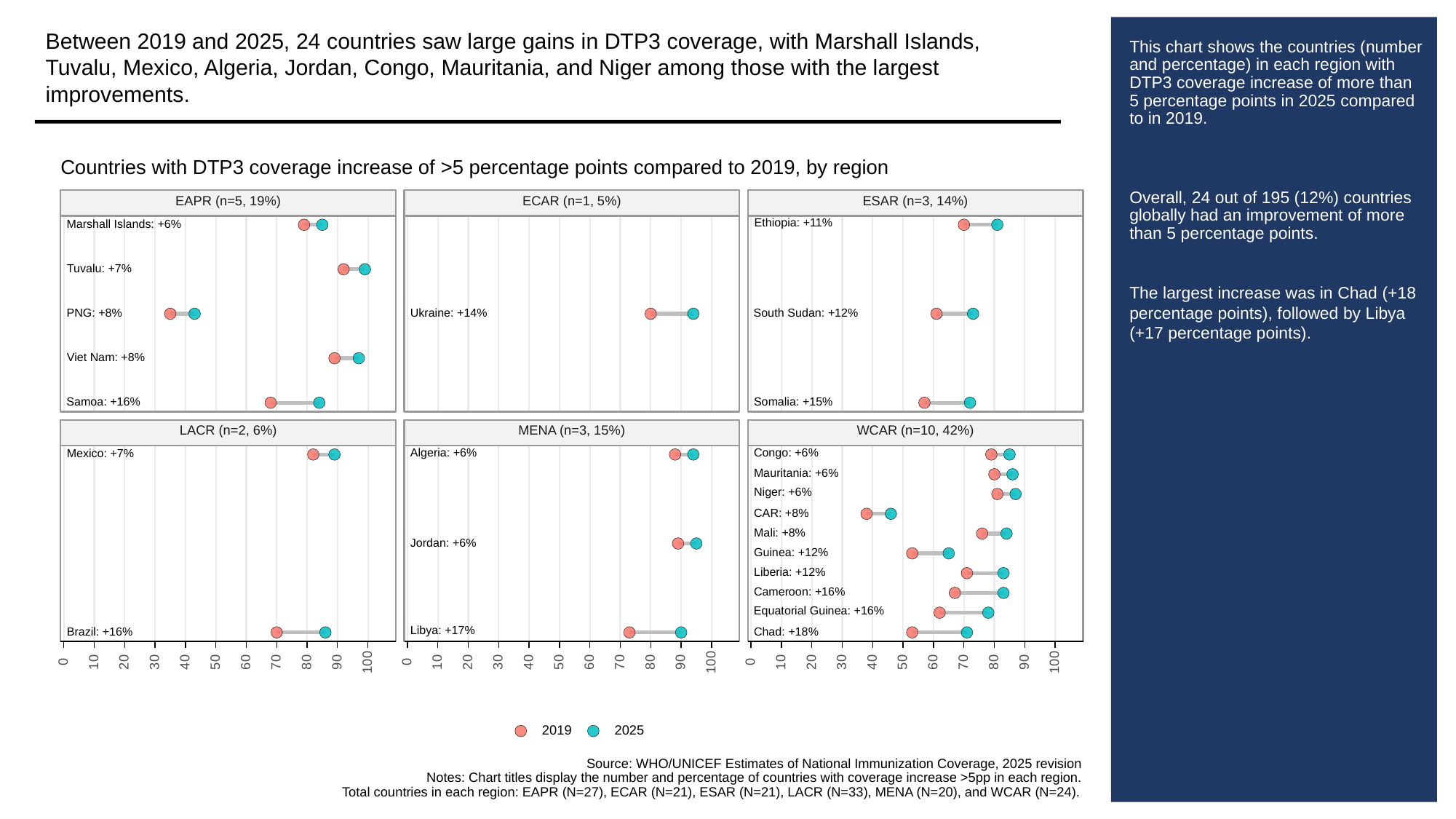

Between 2019 and 2025, 24 countries saw large gains in DTP3 coverage, with Marshall Islands, Tuvalu, Mexico, Algeria, Jordan, Congo, Mauritania, and Niger among those with the largest improvements.
# This chart shows the countries (number and percentage) in each region with DTP3 coverage increase of more than 5 percentage points in 2025 compared to in 2019.

Overall, 24 out of 195 (12%) countries globally had an improvement of more than 5 percentage points.

The largest increase was in Chad (+18 percentage points), followed by Libya (+17 percentage points).

Countries with DTP3 coverage increase of >5 percentage points compared to 2019, by region

EAPR (n=5, 19%)
ECAR (n=1, 5%)
ESAR (n=3, 14%)

Ethiopia: +11%

Marshall Islands: +6%

Tuvalu: +7%

PNG: +8%
Ukraine: +14%
South Sudan: +12%

Viet Nam: +8%

Samoa: +16%
Somalia: +15%

LACR (n=2, 6%)
MENA (n=3, 15%)
WCAR (n=10, 42%)

Algeria: +6%
Congo: +6%

Mexico: +7%

Mauritania: +6%

Niger: +6%

CAR: +8%

Mali: +8%

Jordan: +6%

Guinea: +12%

Liberia: +12%

Cameroon: +16%

Equatorial Guinea: +16%

Libya: +17%

Brazil: +16%
Chad: +18%

30
30
30
0
10
20
40
50
60
70
80
90
100
0
10
20
40
50
60
70
80
90
100
0
10
20
40
50
60
70
80
90
100

2019
2025
Source: WHO/UNICEF Estimates of National Immunization Coverage, 2025 revision
Notes: Chart titles display the number and percentage of countries with coverage increase >5pp in each region.
Total countries in each region: EAPR (N=27), ECAR (N=21), ESAR (N=21), LACR (N=33), MENA (N=20), and WCAR (N=24).